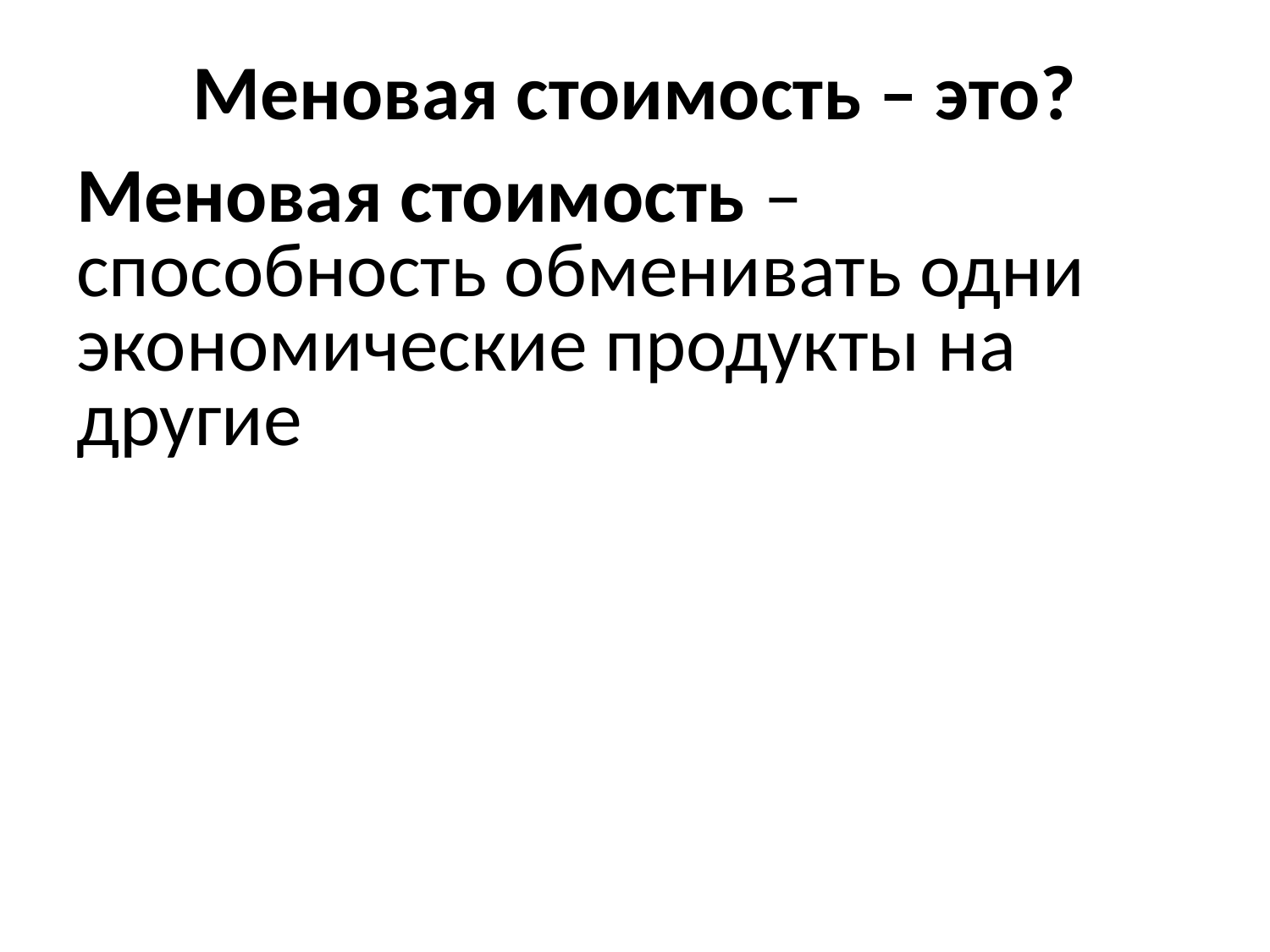

# Меновая стоимость – это?
Меновая стоимость – способность обменивать одни экономические продукты на другие